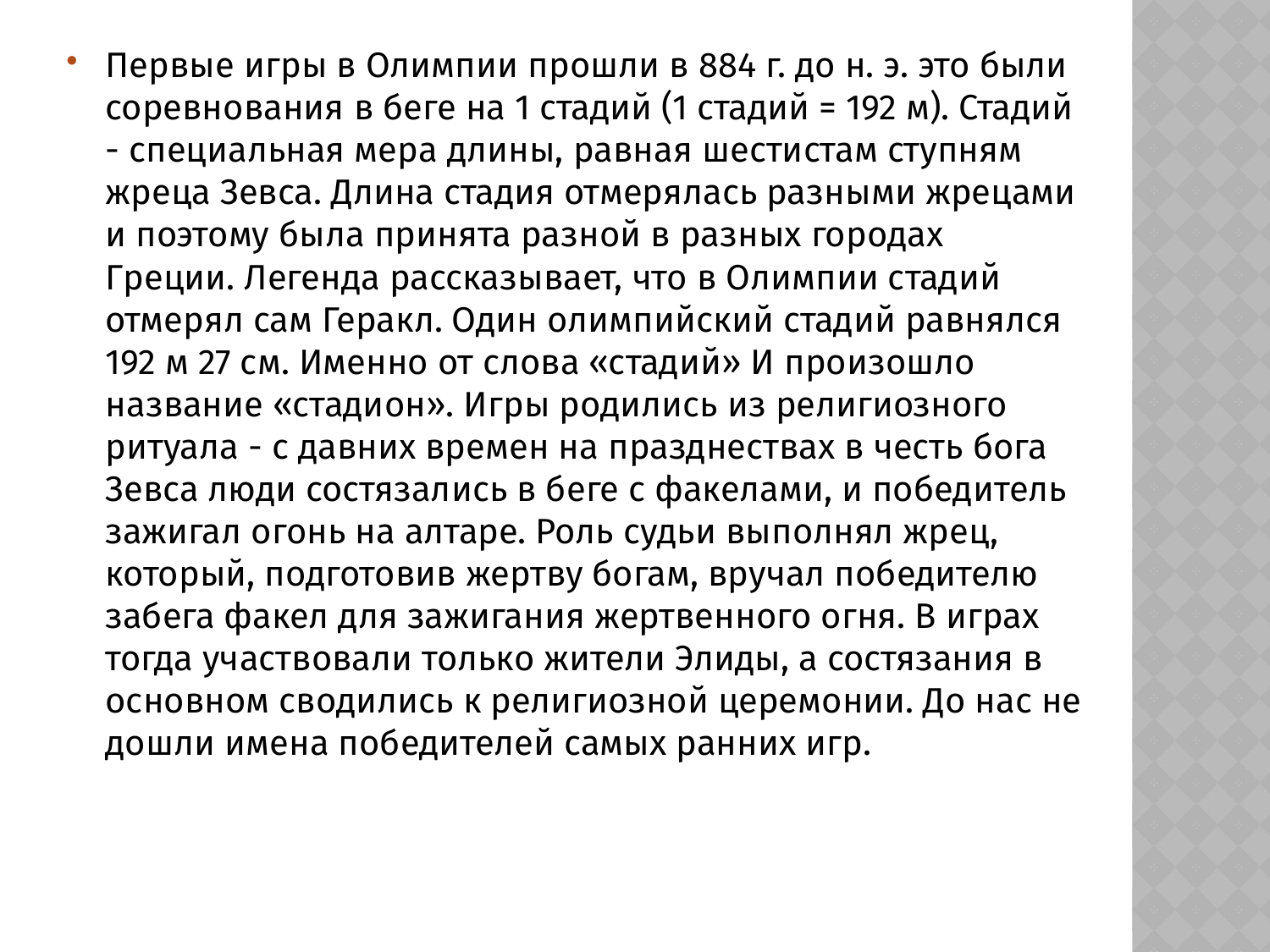

Первые игры в Олимпии прошли в 884 г. до н. э. это были соревнования в беге на 1 стадий (1 стадий = 192 м). Стадий - спе­циальная мера длины, равная шестистам ступням жреца Зевса. Длина стадия отмерялась разными жрецами и поэтому была при­нята разной в разных городах Греции. Легенда рассказывает, что в Олимпии стадий отмерял сам Геракл. Один олимпийский стадий равнялся 192 м 27 см. Именно от слова «стадий» И произошло название «стадион». Игры родились из религиозного ритуала - с давних времен на празднествах в честь бога Зевса люди состяза­лись в беге с факелами, и победитель зажигал огонь на алтаре. Роль судьи выполнял жрец, который, подготовив жертву богам, вручал победителю забега факел для зажигания жертвенного огня. В играх тогда участвовали только жители Элиды, а состязания в основном сводились к религиозной церемонии. До нас не дошли имена победителей самых ранних игр.